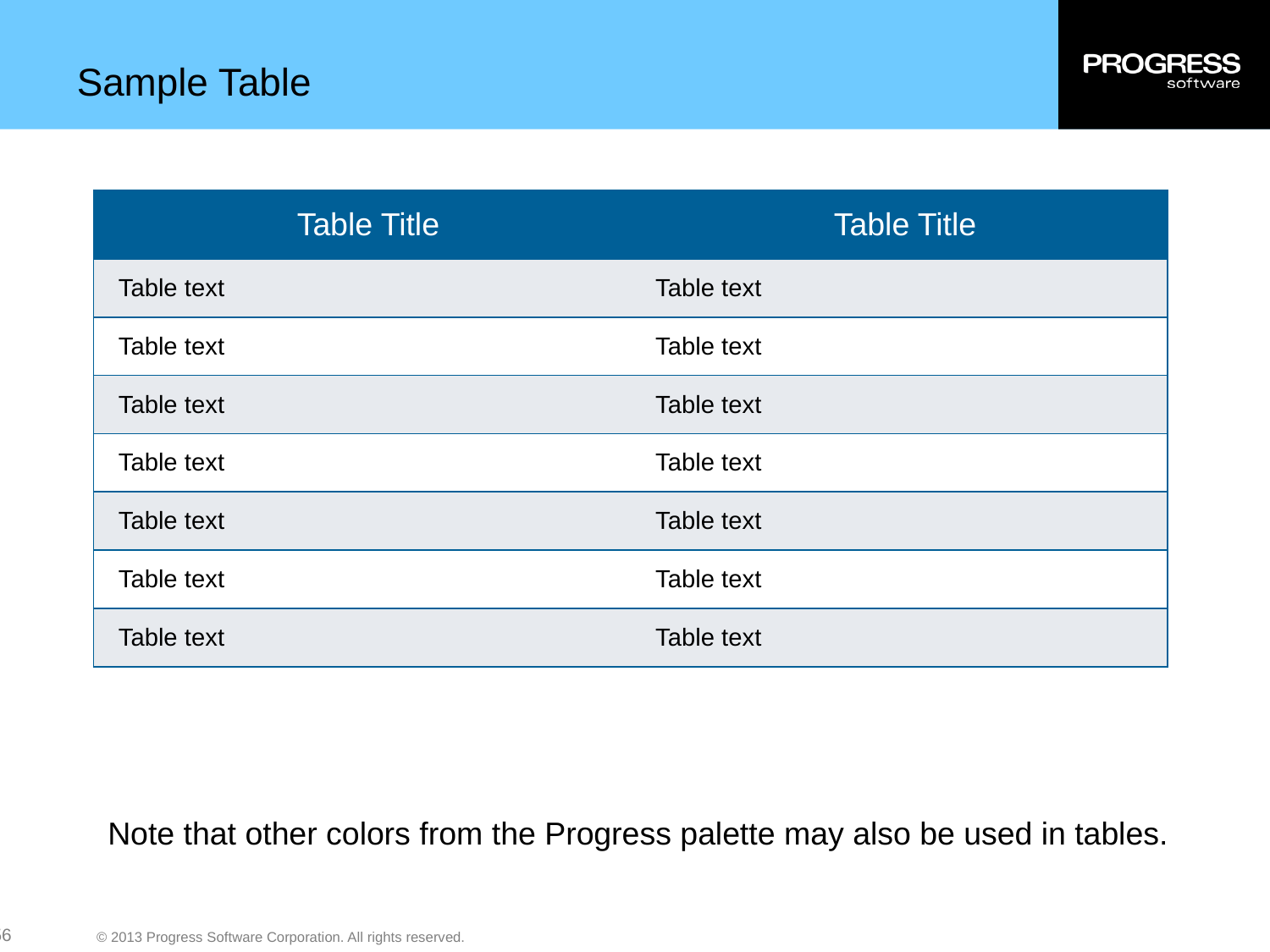

# Sample Table
| Table Title | Table Title |
| --- | --- |
| Table text | Table text |
| Table text | Table text |
| Table text | Table text |
| Table text | Table text |
| Table text | Table text |
| Table text | Table text |
| Table text | Table text |
Note that other colors from the Progress palette may also be used in tables.